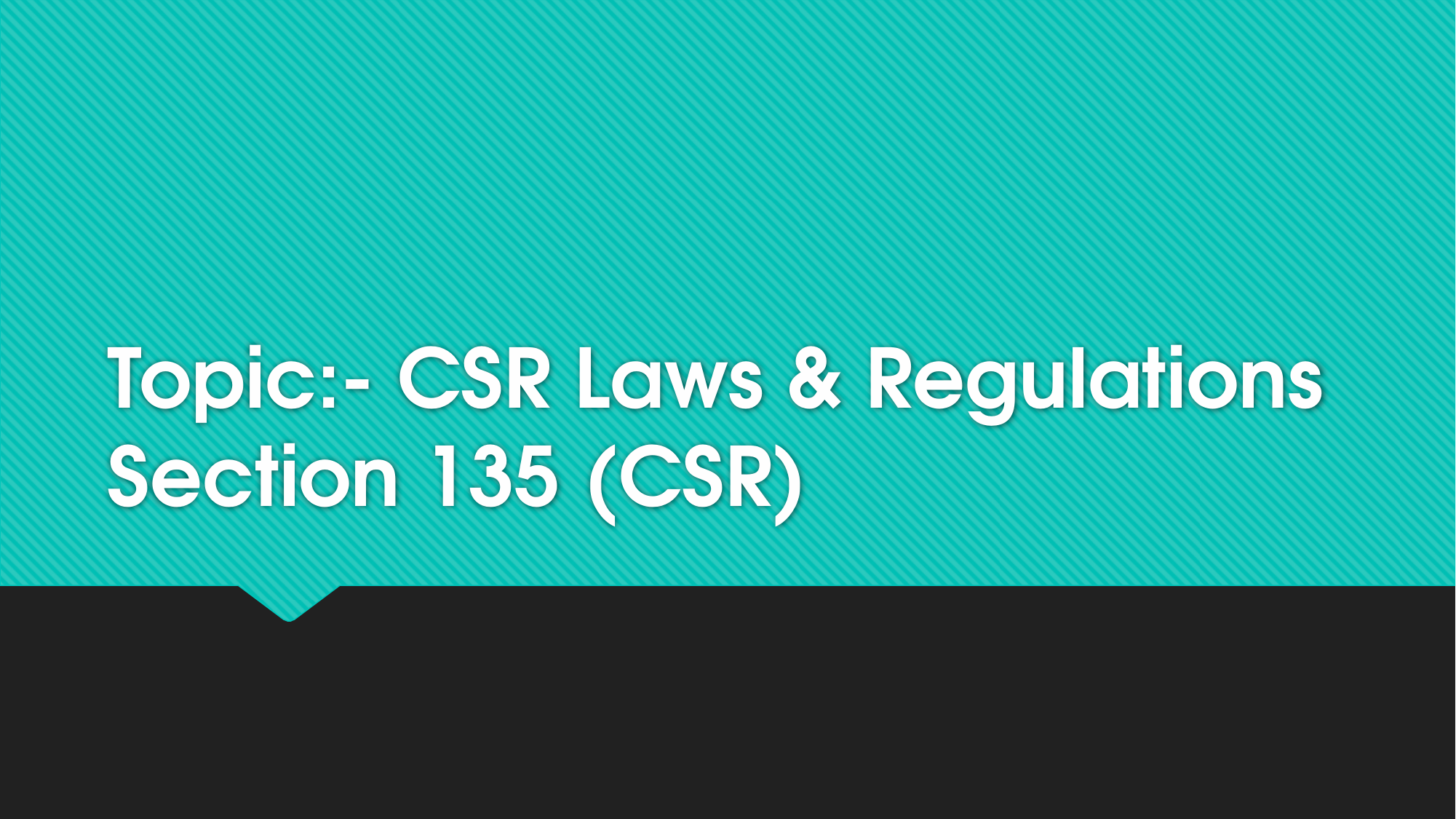

# Topic:- CSR Laws & Regulations Section 135 (CSR)